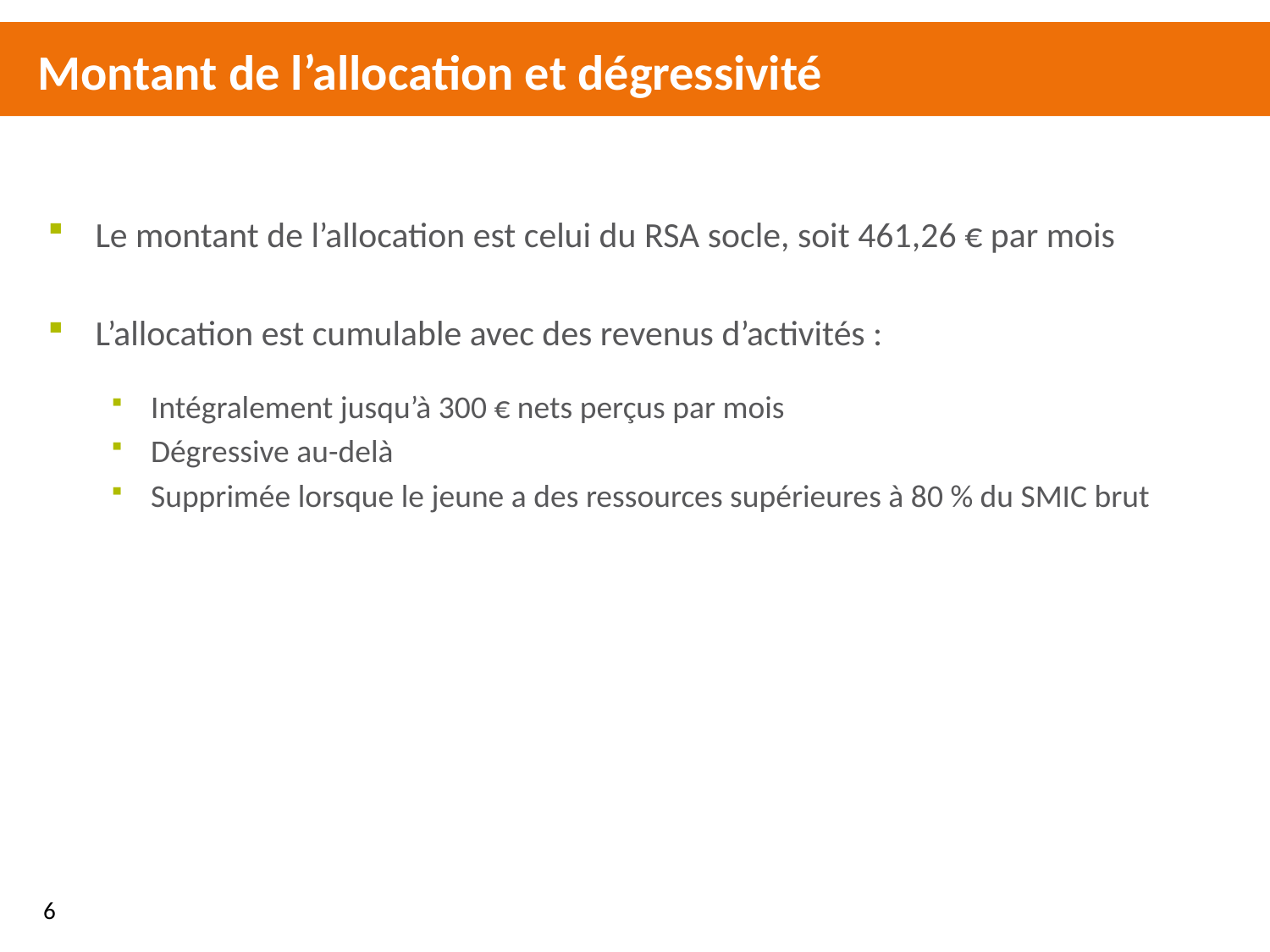

Montant de l’allocation et dégressivité

Le montant de l’allocation est celui du RSA socle, soit 461,26 € par mois

L’allocation est cumulable avec des revenus d’activités :

Intégralement jusqu’à 300 € nets perçus par mois
Dégressive au-delà
Supprimée lorsque le jeune a des ressources supérieures à 80 % du SMIC brut

6